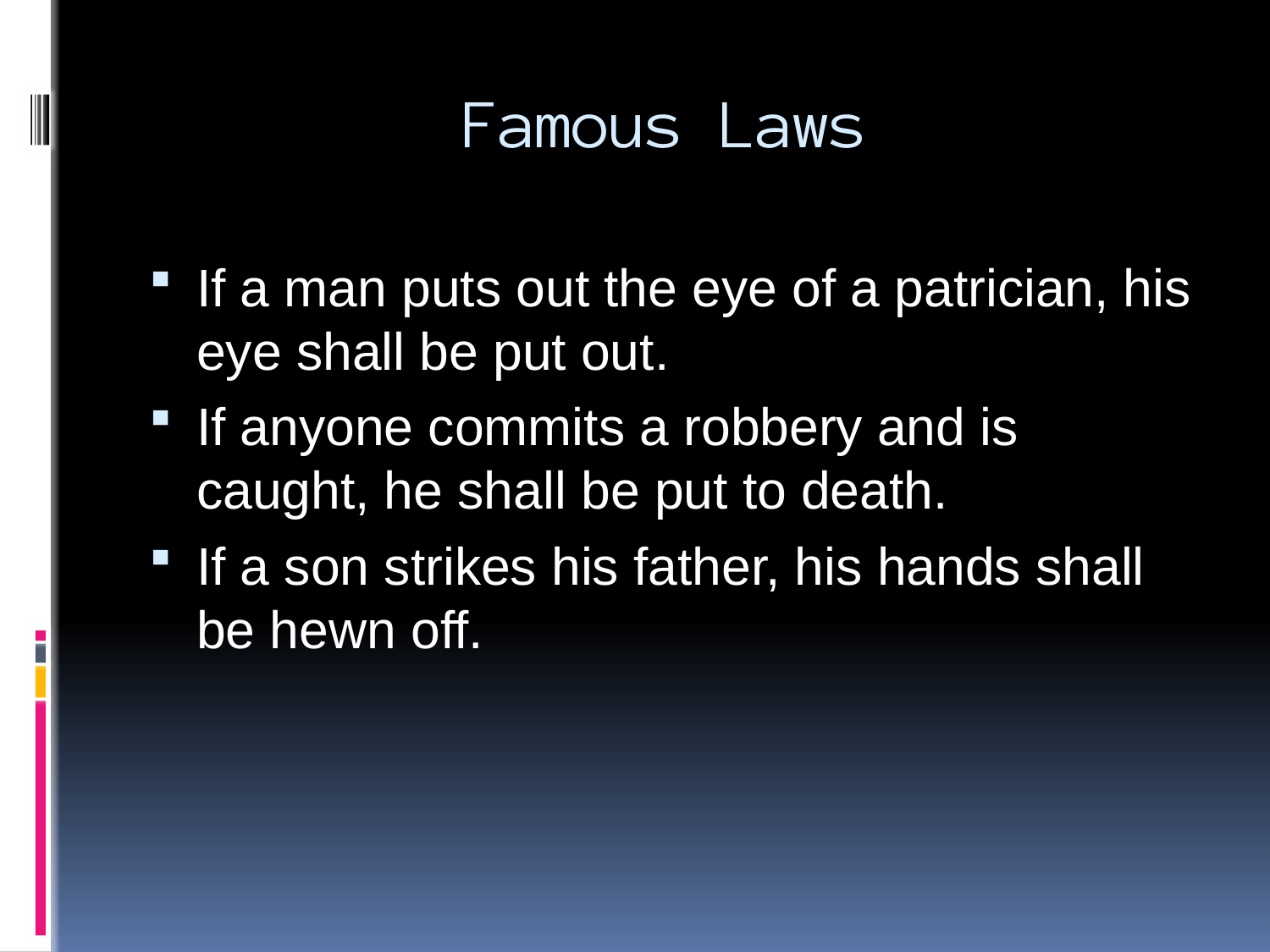

# Famous Laws
If a man puts out the eye of a patrician, his eye shall be put out.
If anyone commits a robbery and is caught, he shall be put to death.
If a son strikes his father, his hands shall be hewn off.